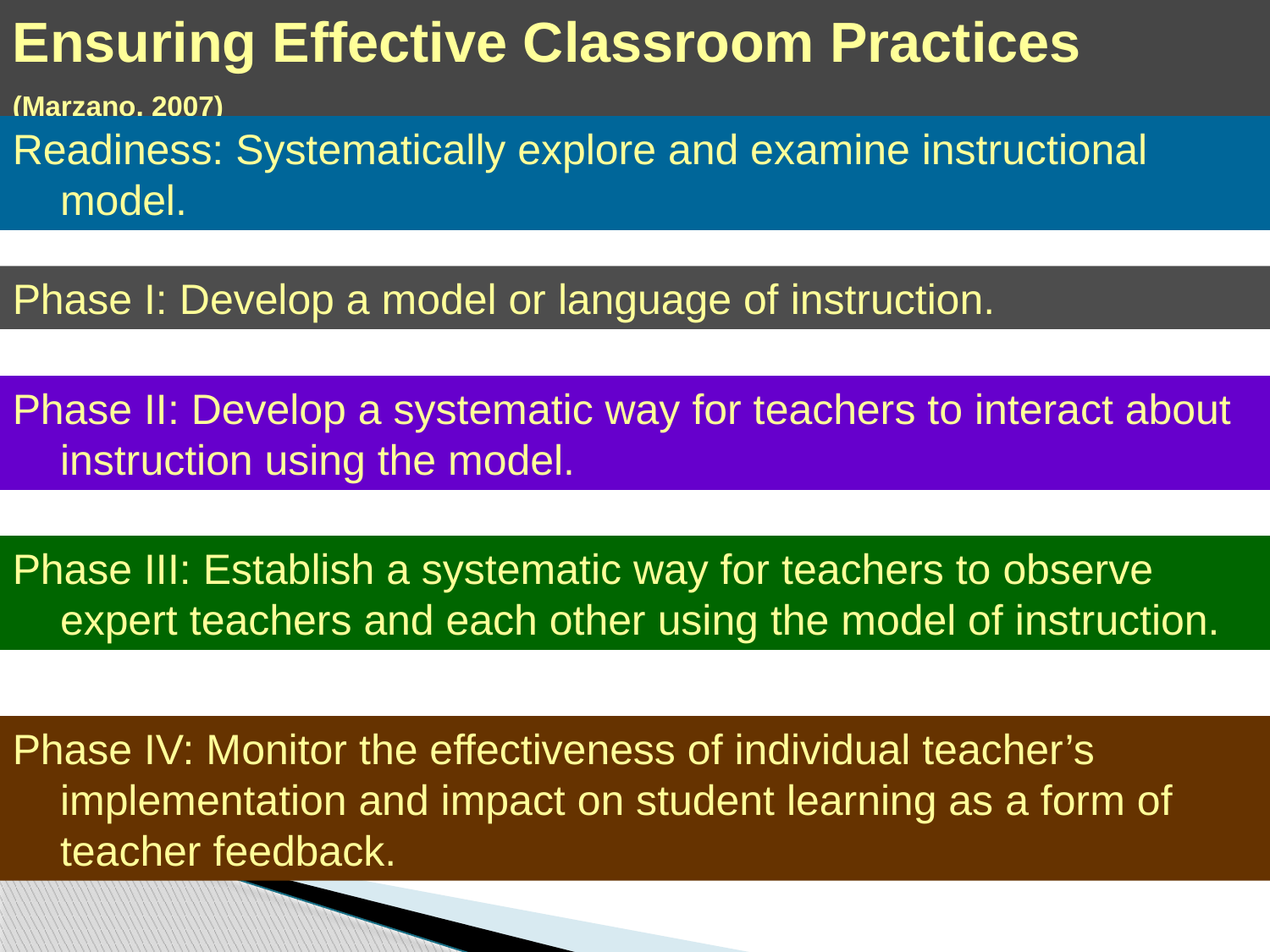

Ensuring Effective Classroom Practices
(Marzano, 2007)
Readiness: Systematically explore and examine instructional model.
Phase I: Develop a model or language of instruction.
Phase II: Develop a systematic way for teachers to interact about instruction using the model.
Phase III: Establish a systematic way for teachers to observe expert teachers and each other using the model of instruction.
Phase IV: Monitor the effectiveness of individual teacher’s implementation and impact on student learning as a form of teacher feedback.